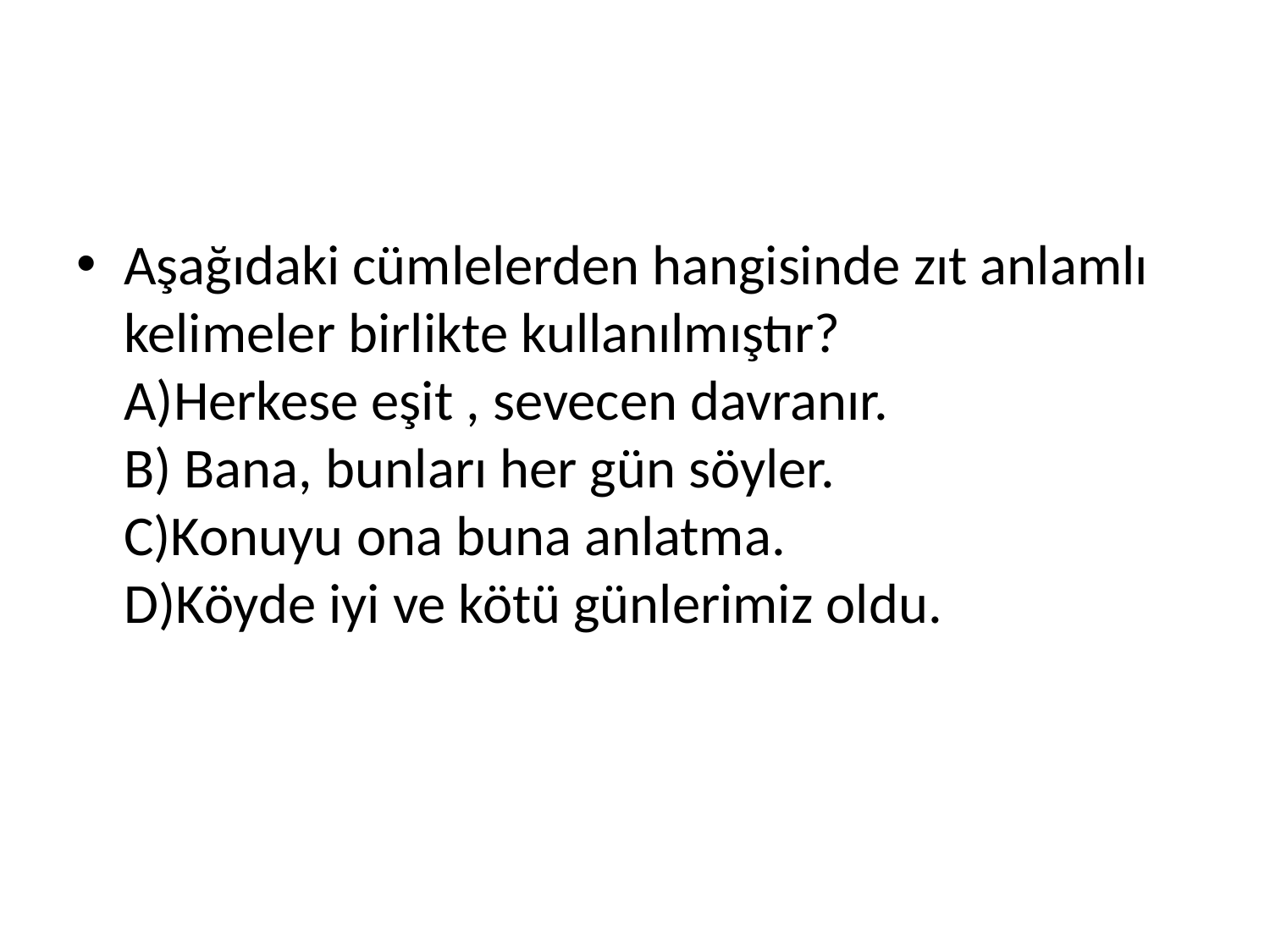

#
Aşağıdaki cümlelerden hangisinde zıt anlamlı kelimeler birlikte kullanılmıştır? 
A)Herkese eşit , sevecen davranır. 
B) Bana, bunları her gün söyler. 
C)Konuyu ona buna anlatma. 
D)Köyde iyi ve kötü günlerimiz oldu.